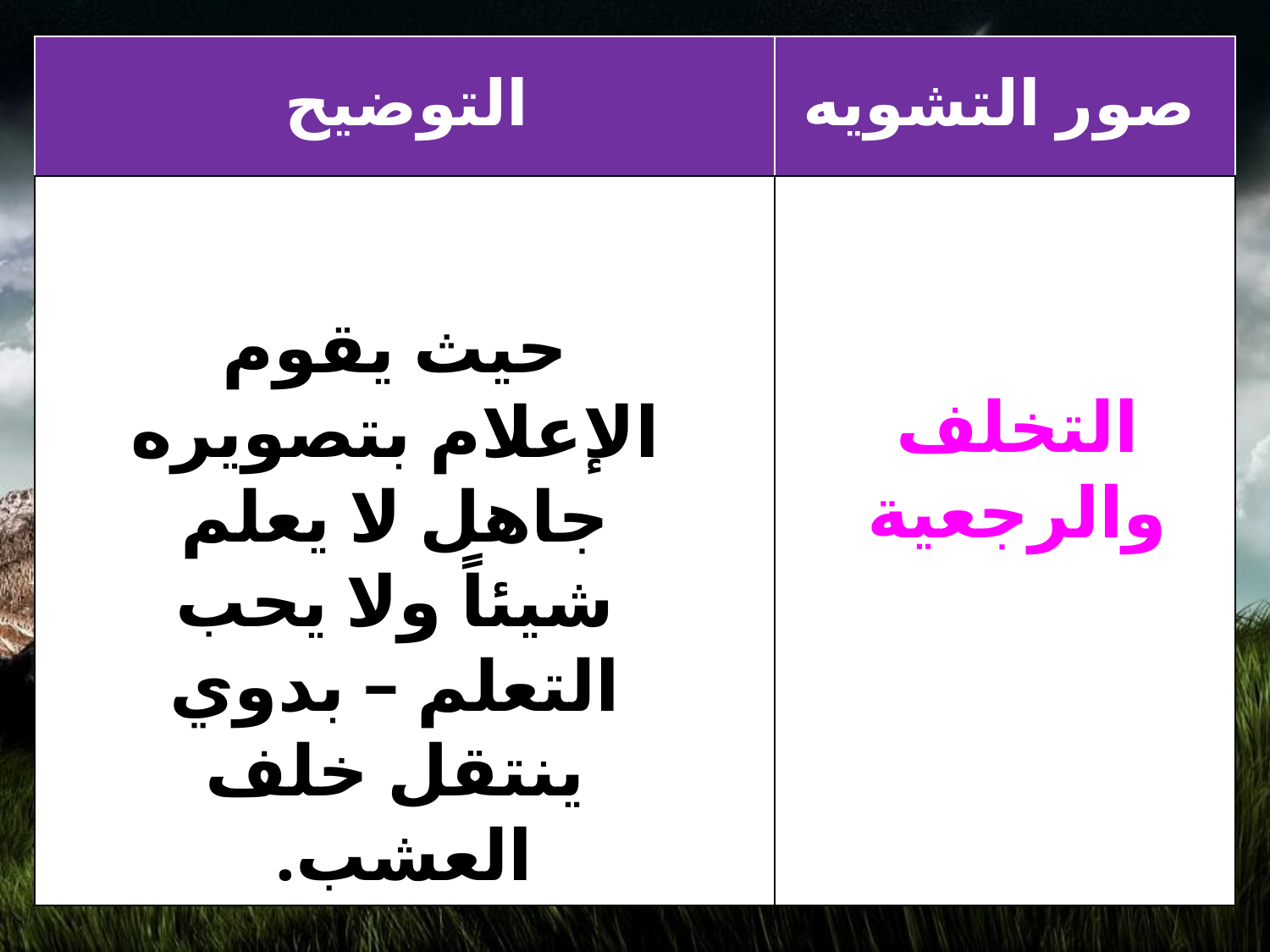

|  |  |
| --- | --- |
|  |  |
التوضيح
صور التشويه
حيث يقوم الإعلام بتصويره جاهل لا يعلم شيئاً ولا يحب التعلم – بدوي ينتقل خلف العشب.
التخلف والرجعية